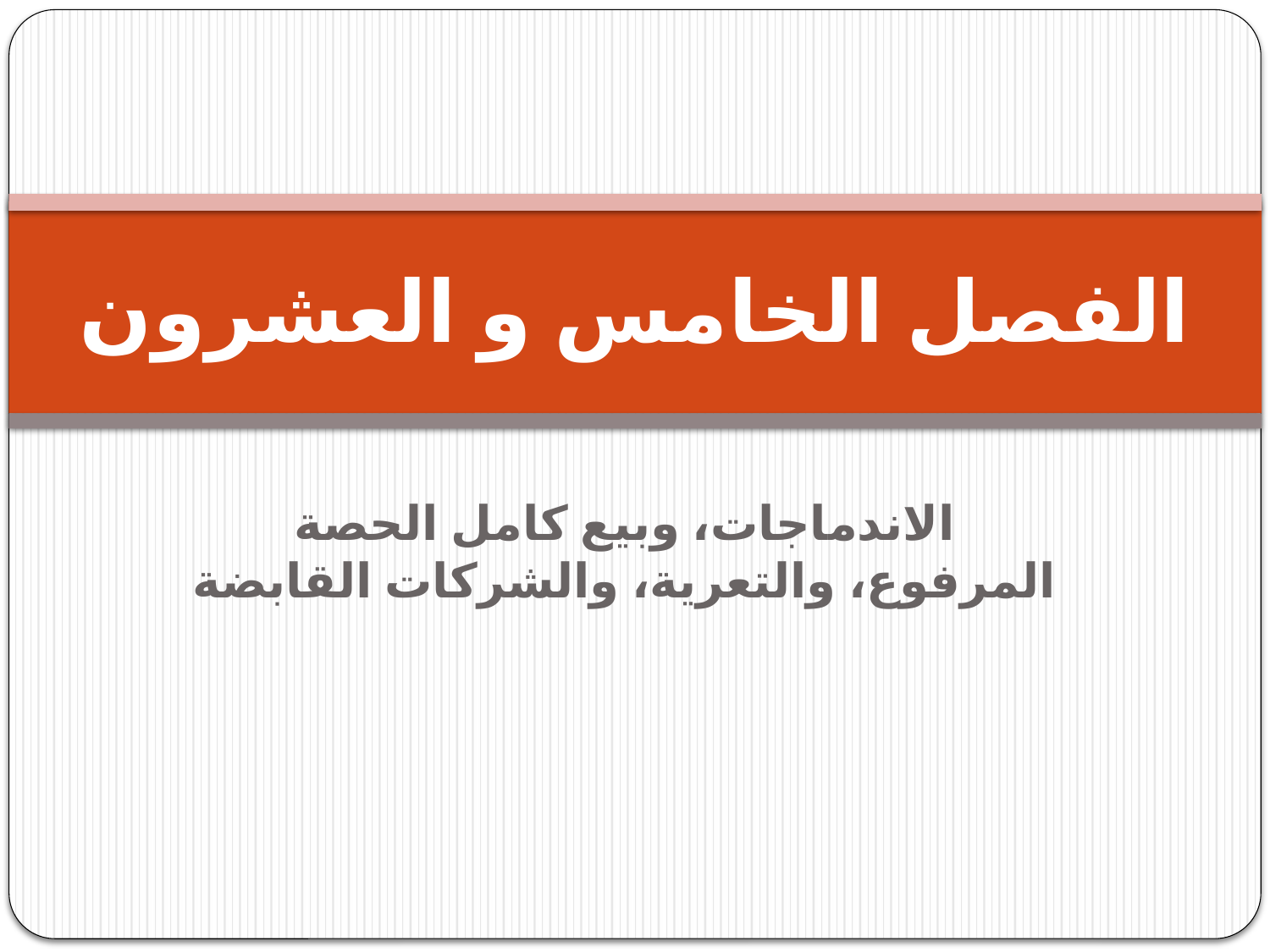

# الفصل الخامس و العشرون
الاندماجات، وبيع كامل الحصة المرفوع، والتعرية، والشركات القابضة